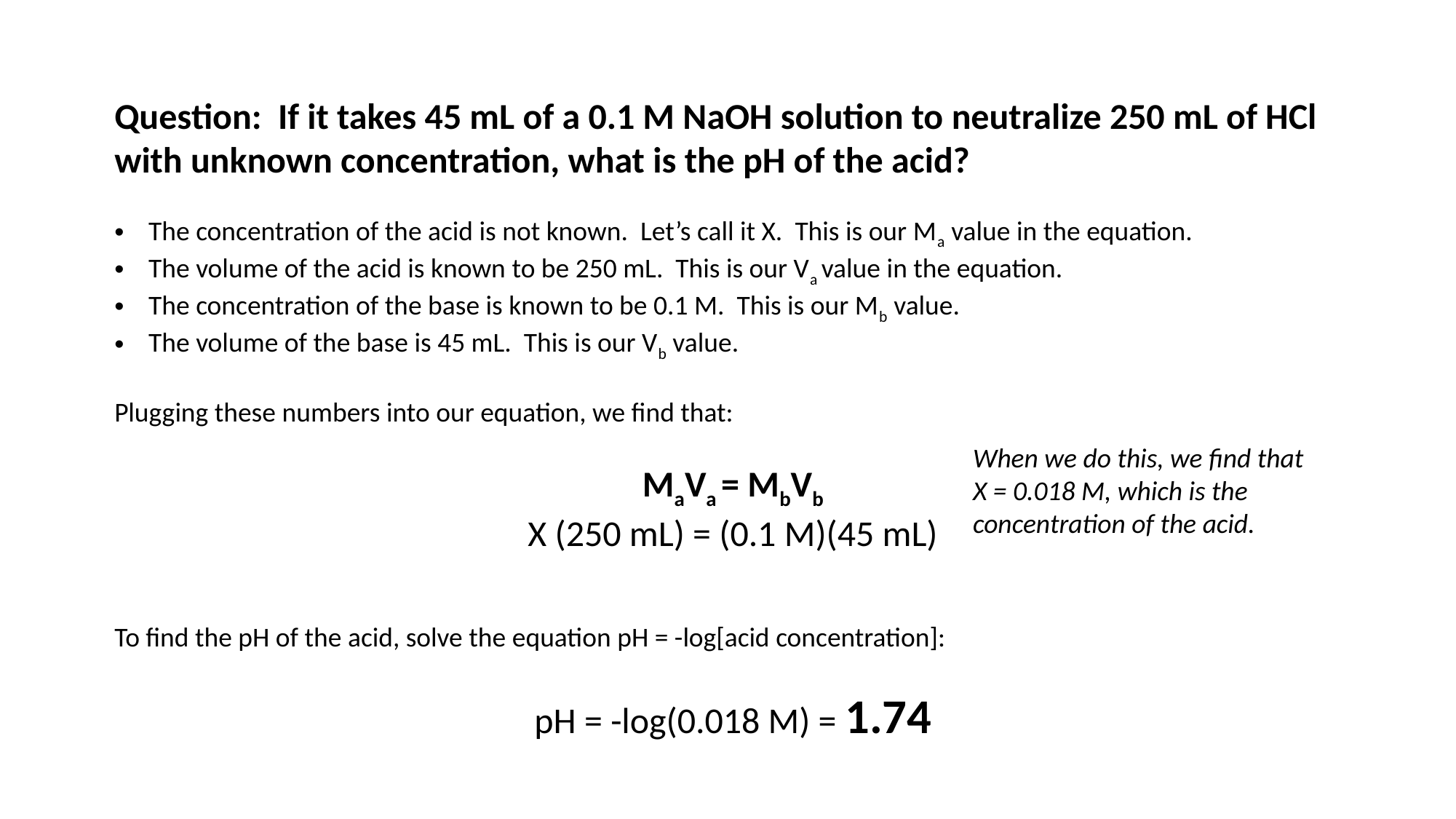

Question:  If it takes 45 mL of a 0.1 M NaOH solution to neutralize 250 mL of HCl with unknown concentration, what is the pH of the acid?

The concentration of the acid is not known.  Let’s call it X.  This is our Ma value in the equation.
The volume of the acid is known to be 250 mL.  This is our Va value in the equation.
The concentration of the base is known to be 0.1 M.  This is our Mb value.
The volume of the base is 45 mL.  This is our Vb value.

Plugging these numbers into our equation, we find that:

MaVa = MbVb
X (250 mL) = (0.1 M)(45 mL)

To find the pH of the acid, solve the equation pH = -log[acid concentration]:

pH = -log(0.018 M) = 1.74

When we do this, we find that X = 0.018 M, which is the concentration of the acid.